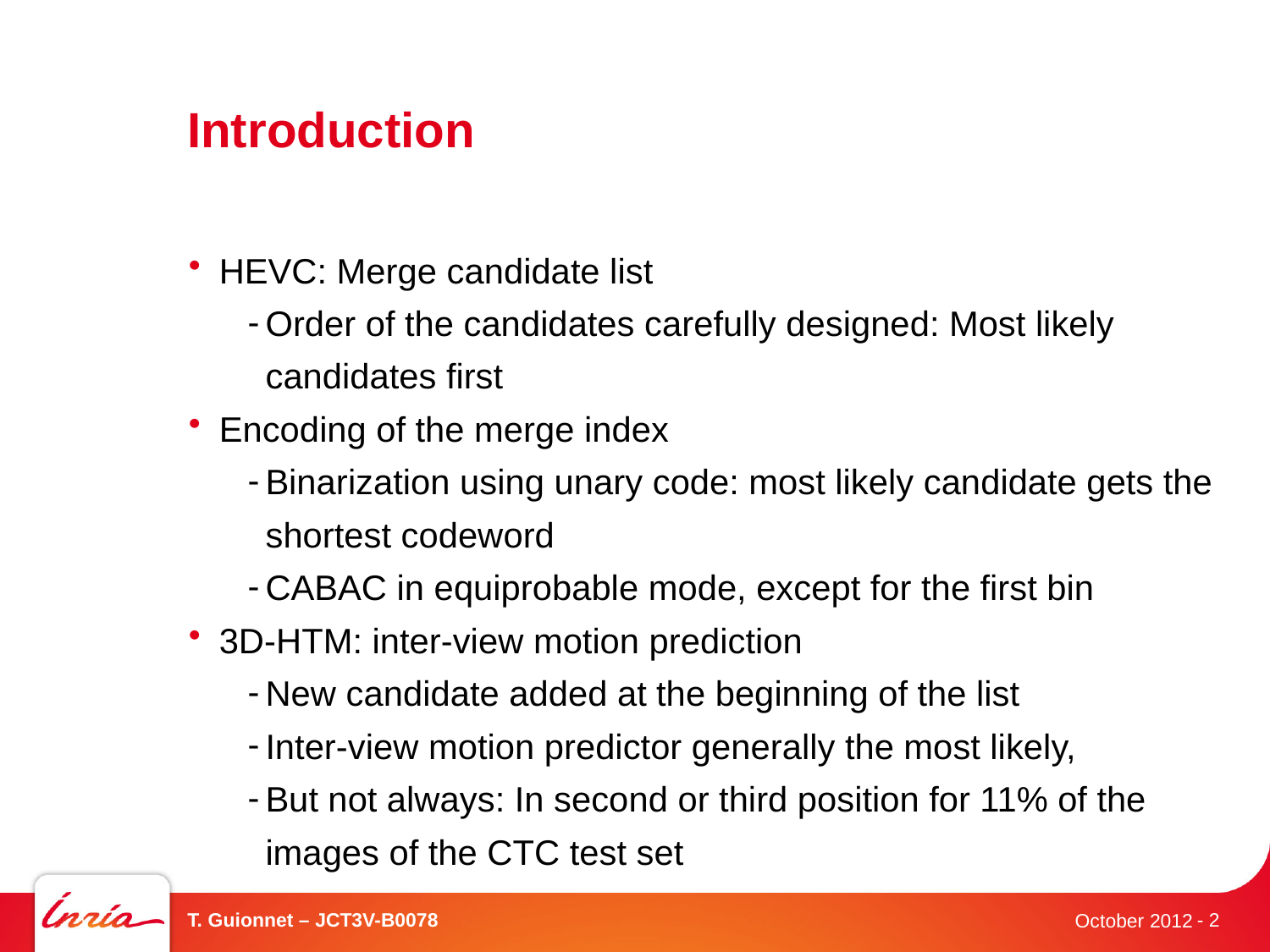

# Introduction
HEVC: Merge candidate list
Order of the candidates carefully designed: Most likely candidates first
Encoding of the merge index
Binarization using unary code: most likely candidate gets the shortest codeword
CABAC in equiprobable mode, except for the first bin
3D-HTM: inter-view motion prediction
New candidate added at the beginning of the list
Inter-view motion predictor generally the most likely,
But not always: In second or third position for 11% of the images of the CTC test set

T. Guionnet – JCT3V-B0078
- 2
October 2012